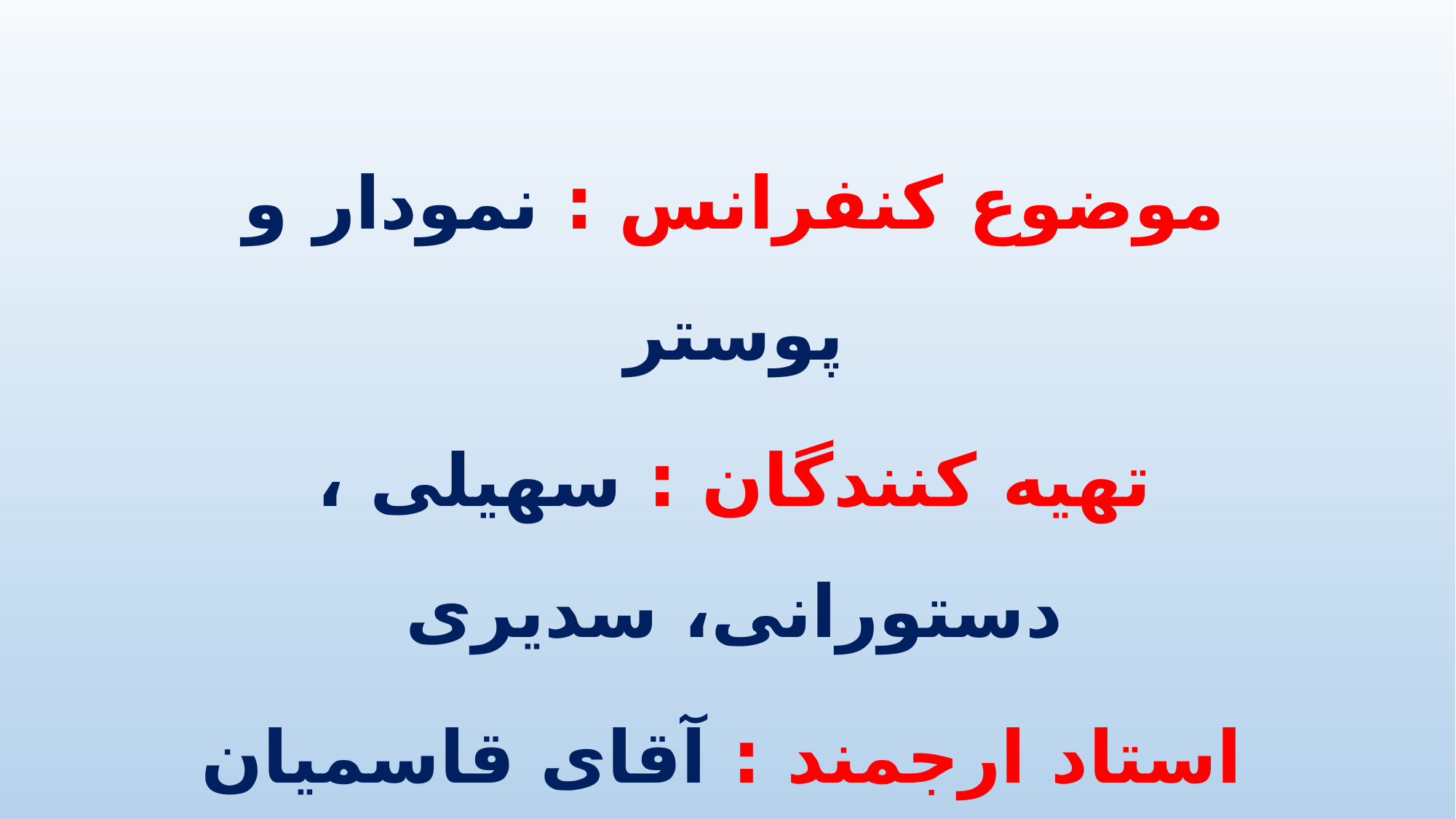

موضوع کنفرانس : نمودار و پوستر
تهیه کنندگان : سهیلی ، دستورانی، سدیری
 استاد ارجمند : آقای قاسمیان
بهار 96